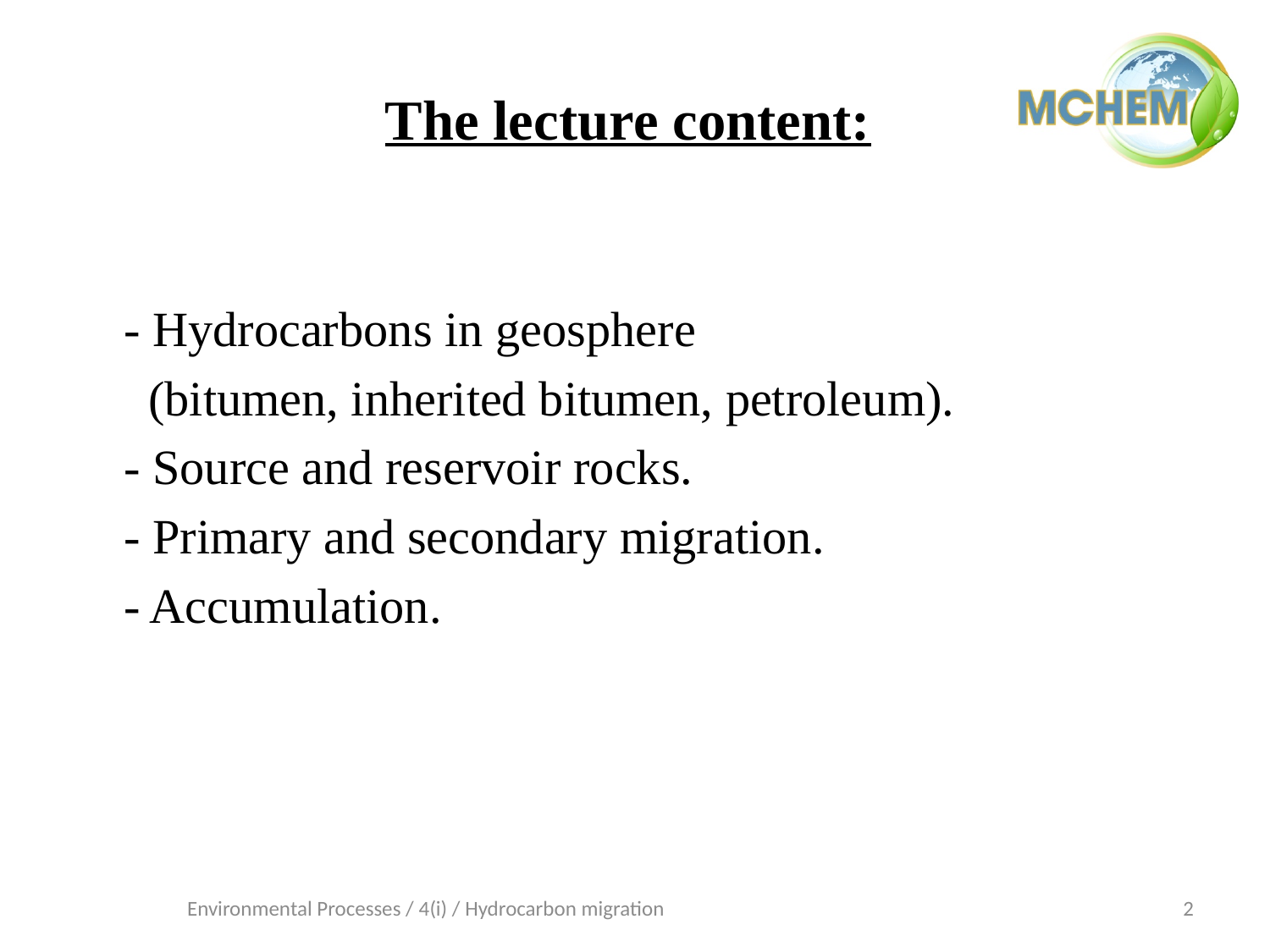

# The lecture content:

	- Hydrocarbons in geosphere
	  (bitumen, inherited bitumen, petroleum).
	- Source and reservoir rocks.
	- Primary and secondary migration.
	- Accumulation.
Environmental Processes / 4(i) / Hydrocarbon migration
2